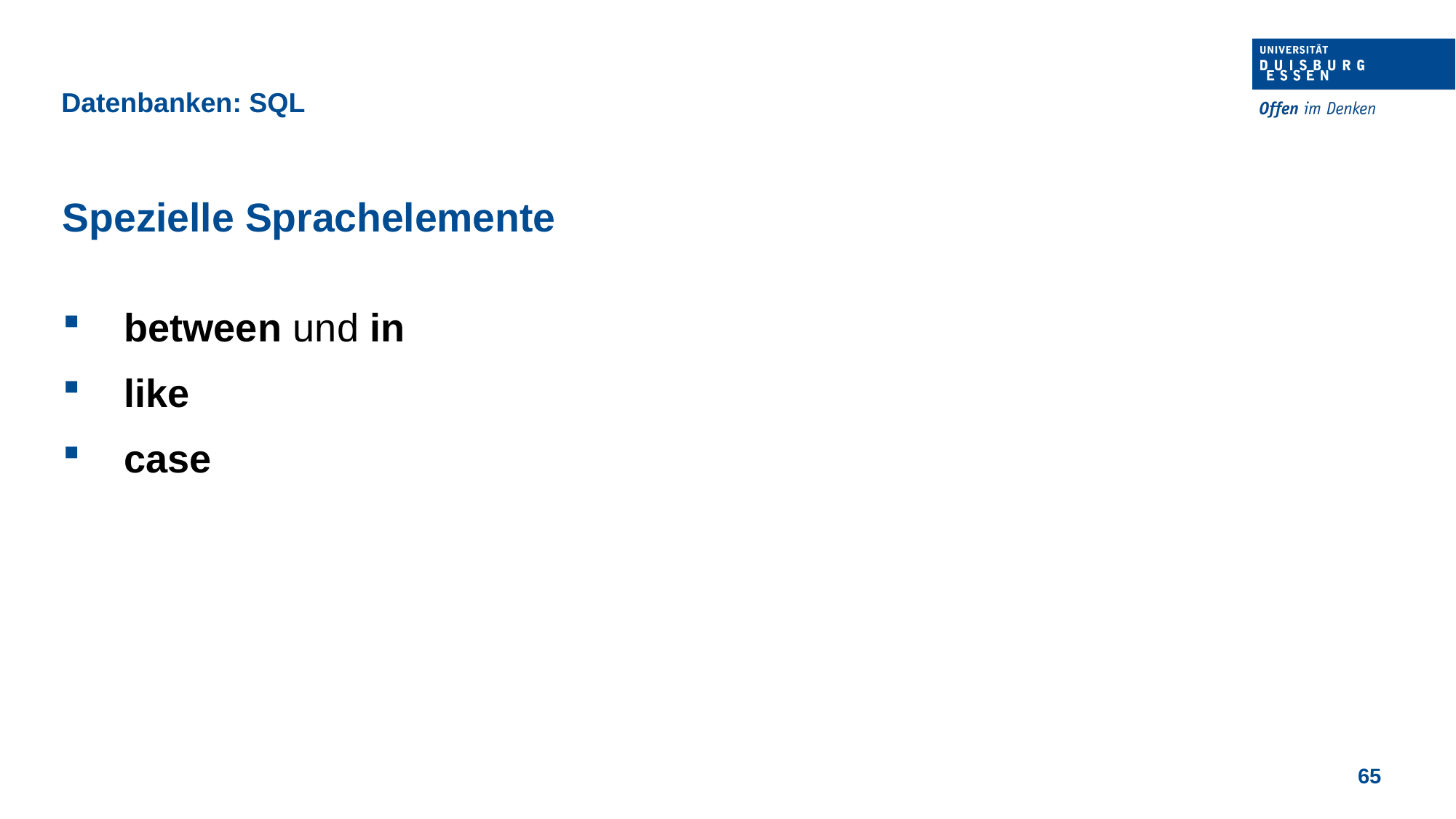

Datenbanken: SQL
Spezielle Sprachelemente
between und in
like
case
65